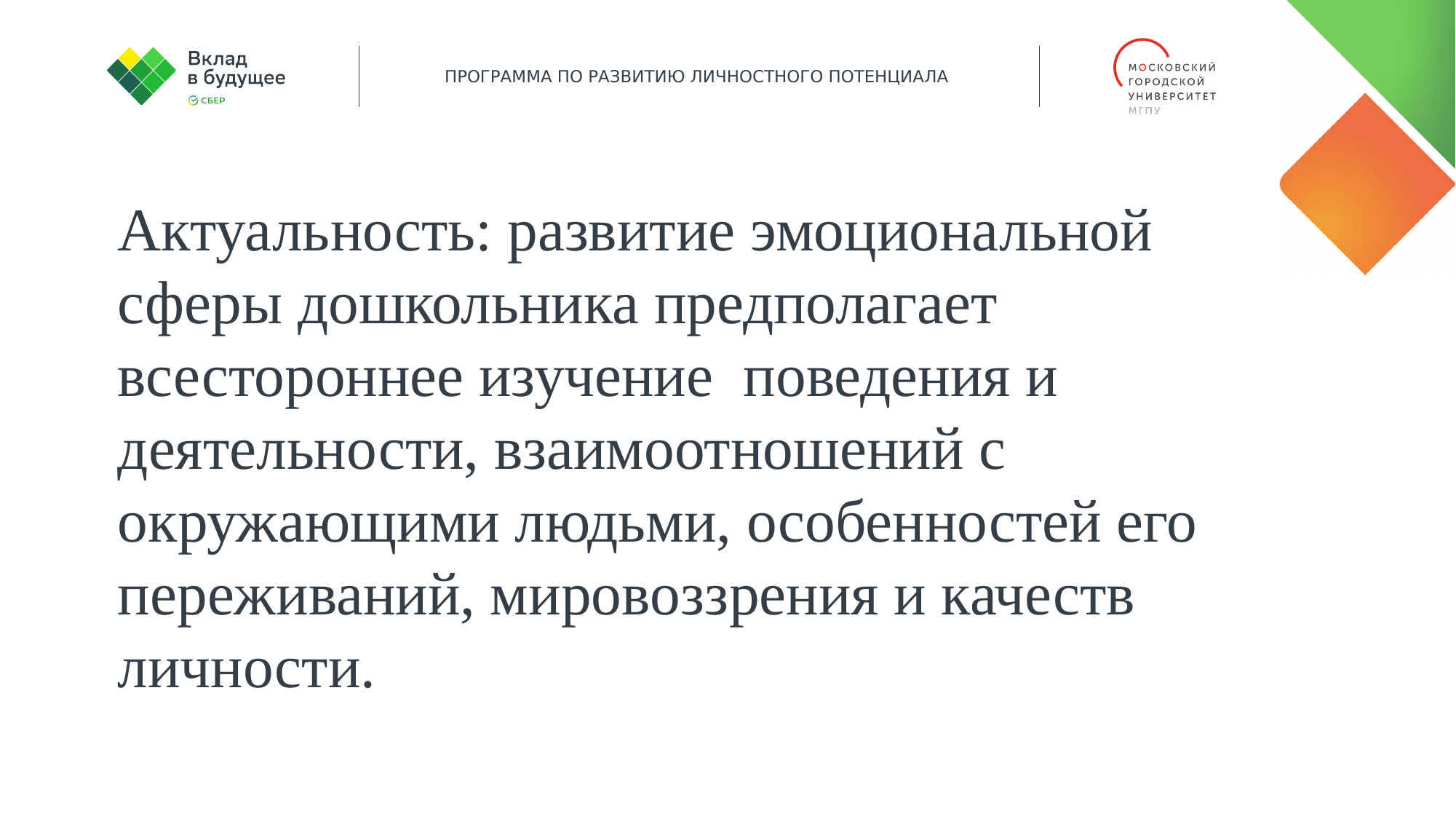

Актуальность: развитие эмоциональной сферы дошкольника предполагает всестороннее изучение  поведения и деятельности, взаимоотношений с окружающими людьми, особенностей его переживаний, мировоззрения и качеств личности.